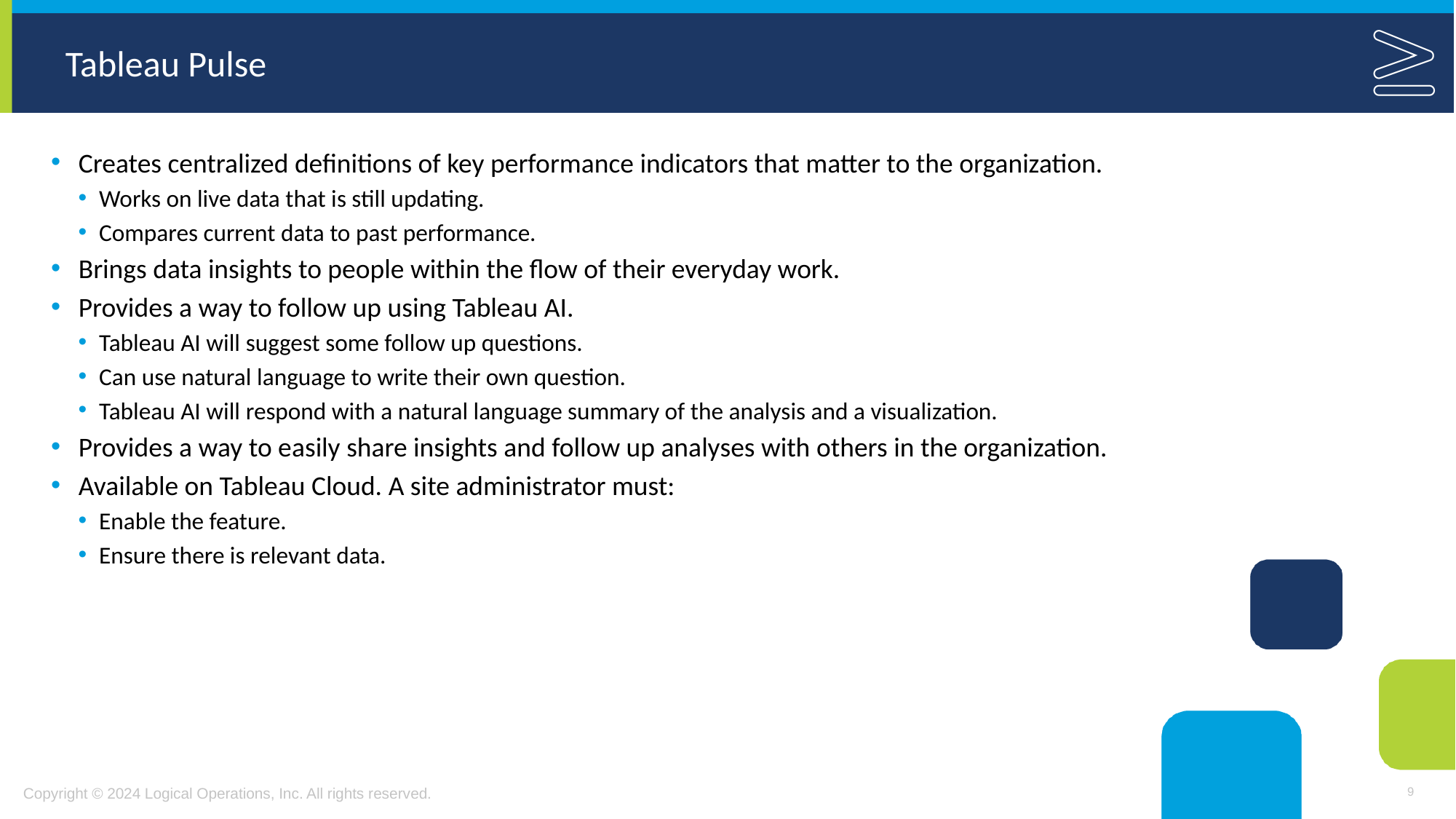

# Tableau Pulse
Creates centralized definitions of key performance indicators that matter to the organization.
Works on live data that is still updating.
Compares current data to past performance.
Brings data insights to people within the flow of their everyday work.
Provides a way to follow up using Tableau AI.
Tableau AI will suggest some follow up questions.
Can use natural language to write their own question.
Tableau AI will respond with a natural language summary of the analysis and a visualization.
Provides a way to easily share insights and follow up analyses with others in the organization.
Available on Tableau Cloud. A site administrator must:
Enable the feature.
Ensure there is relevant data.
9